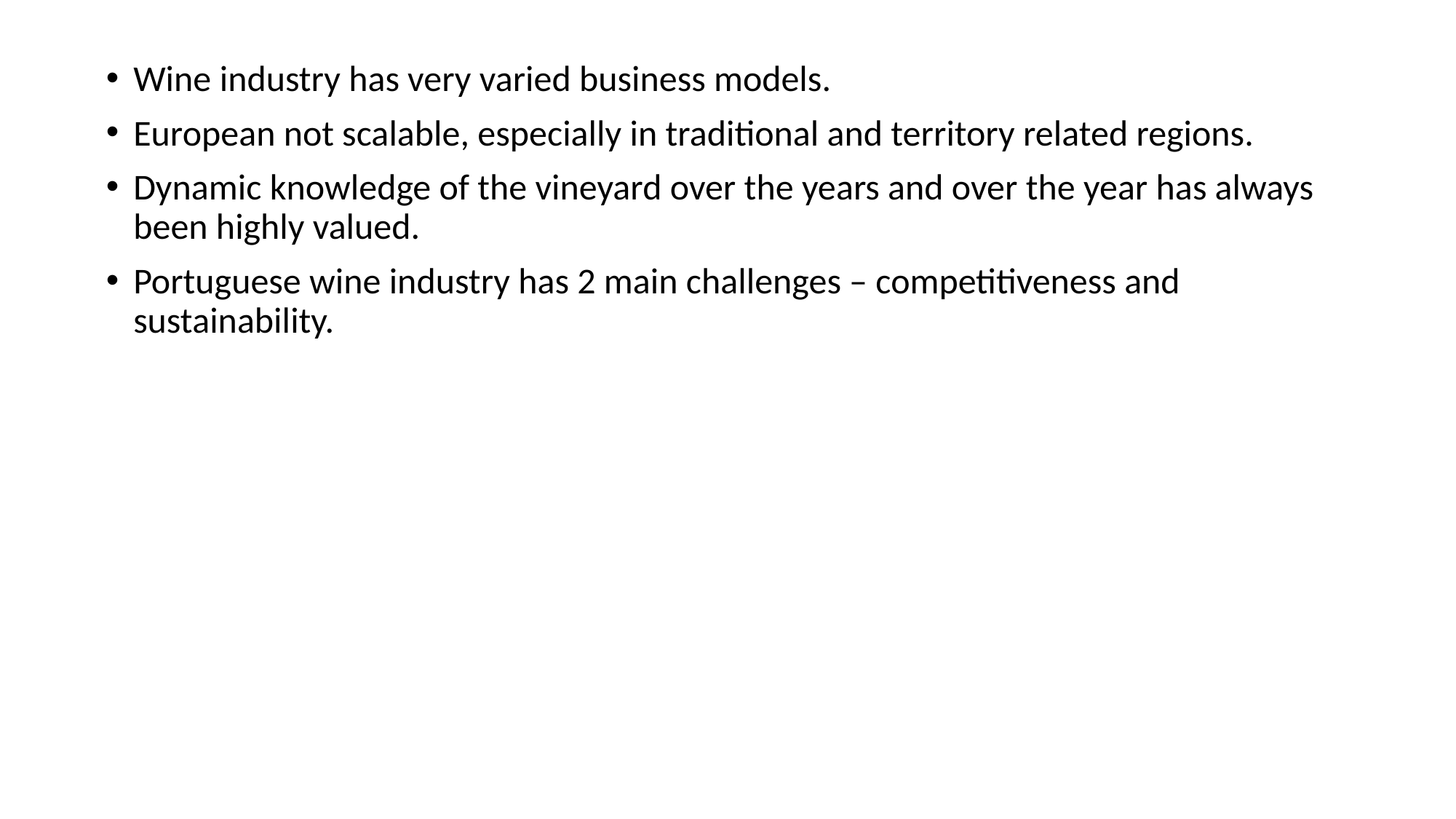

Wine industry has very varied business models.
European not scalable, especially in traditional and territory related regions.
Dynamic knowledge of the vineyard over the years and over the year has always been highly valued.
Portuguese wine industry has 2 main challenges – competitiveness and sustainability.